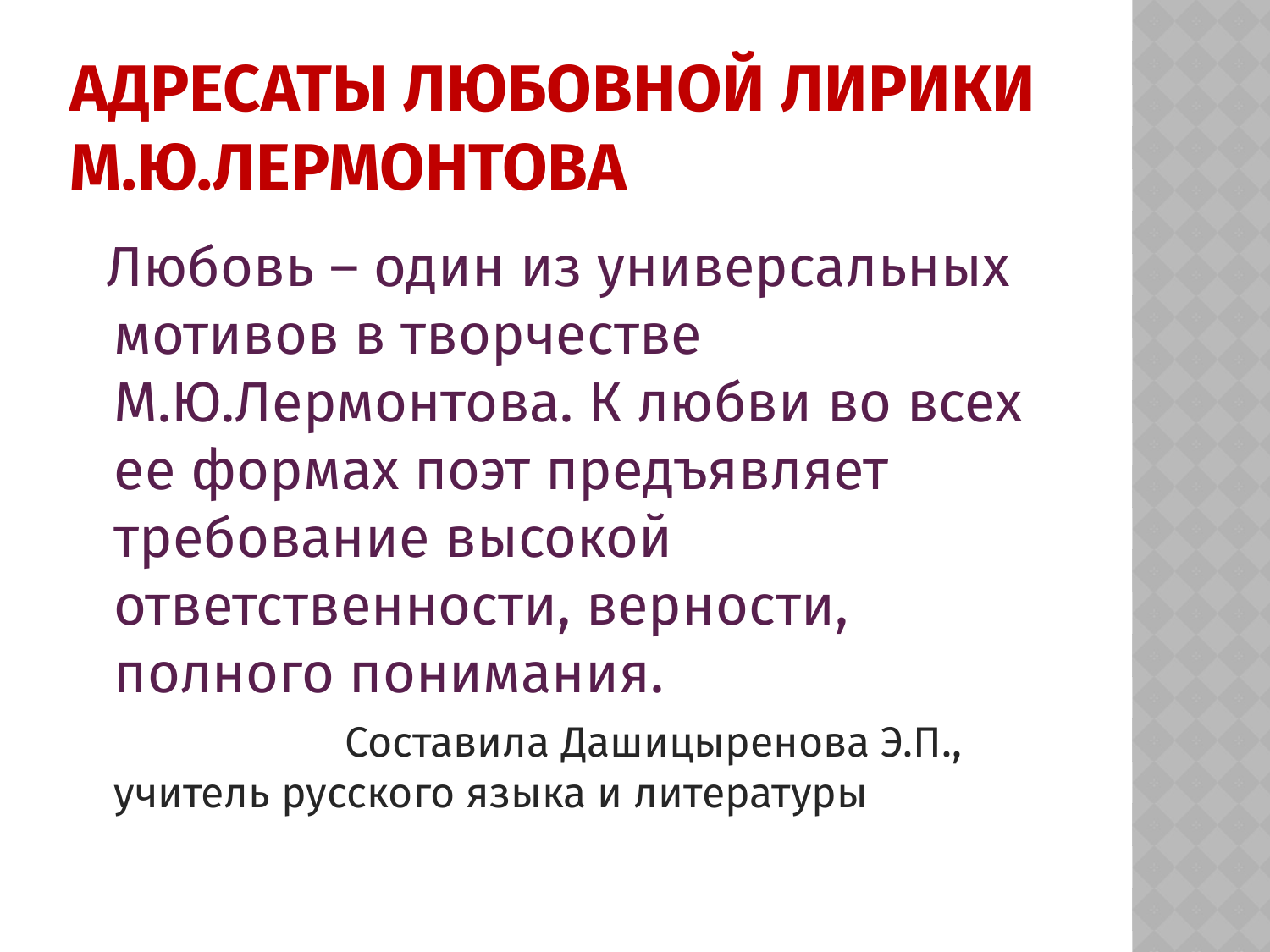

# Адресаты любовной лирики М.Ю.Лермонтова
  Любовь – один из универсальных мотивов в творчестве М.Ю.Лермонтова. К любви во всех ее формах поэт предъявляет требование высокой ответственности, верности, полного понимания.
                        Составила Дашицыренова Э.П., учитель русского языка и литературы